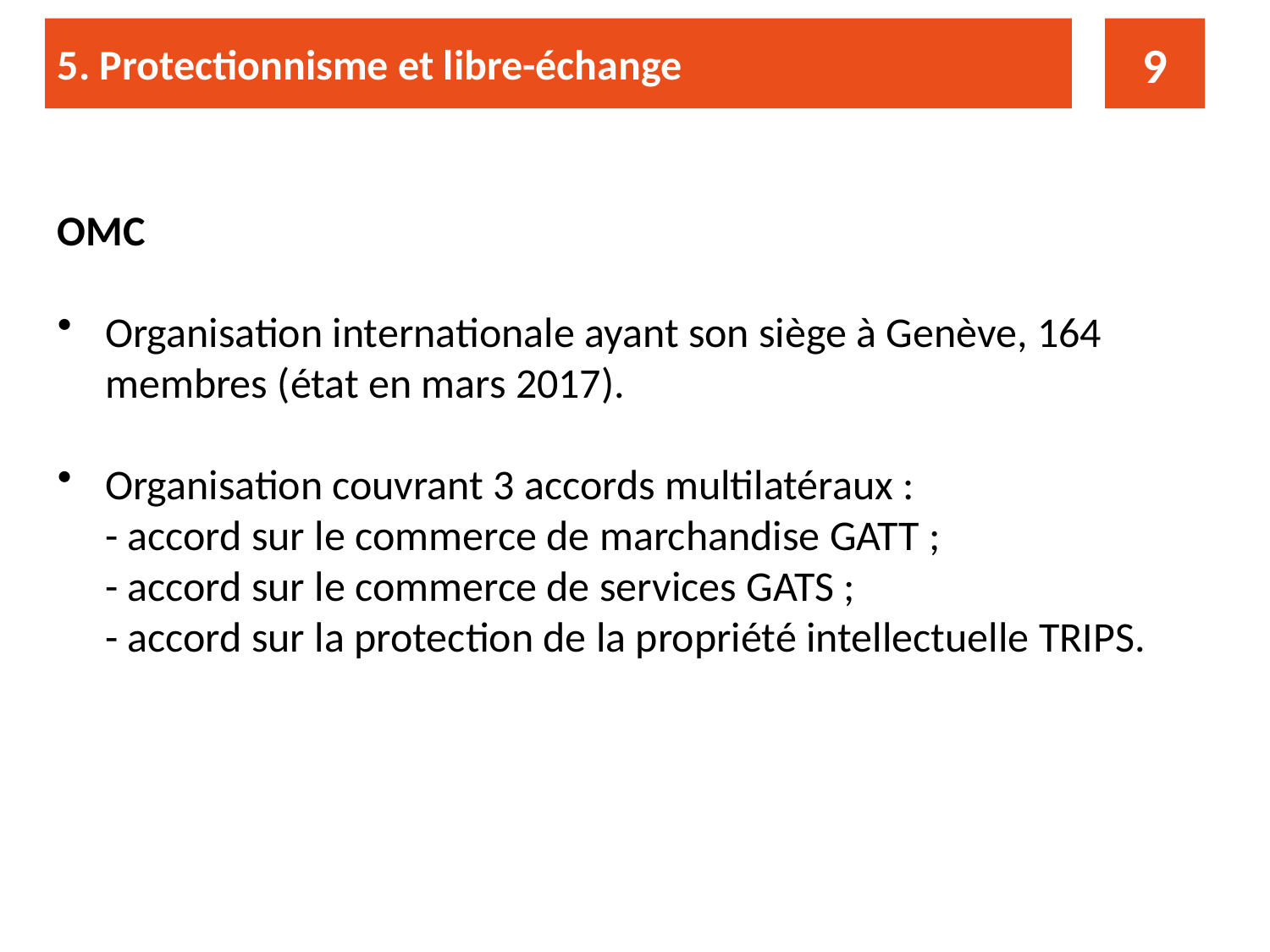

5. Protectionnisme et libre-échange
9

OMC

Organisation internationale ayant son siège à Genève, 164 membres (état en mars 2017).

Organisation couvrant 3 accords multilatéraux :
	- accord sur le commerce de marchandise GATT ;
	- accord sur le commerce de services GATS ;
	- accord sur la protection de la propriété intellectuelle TRIPS.